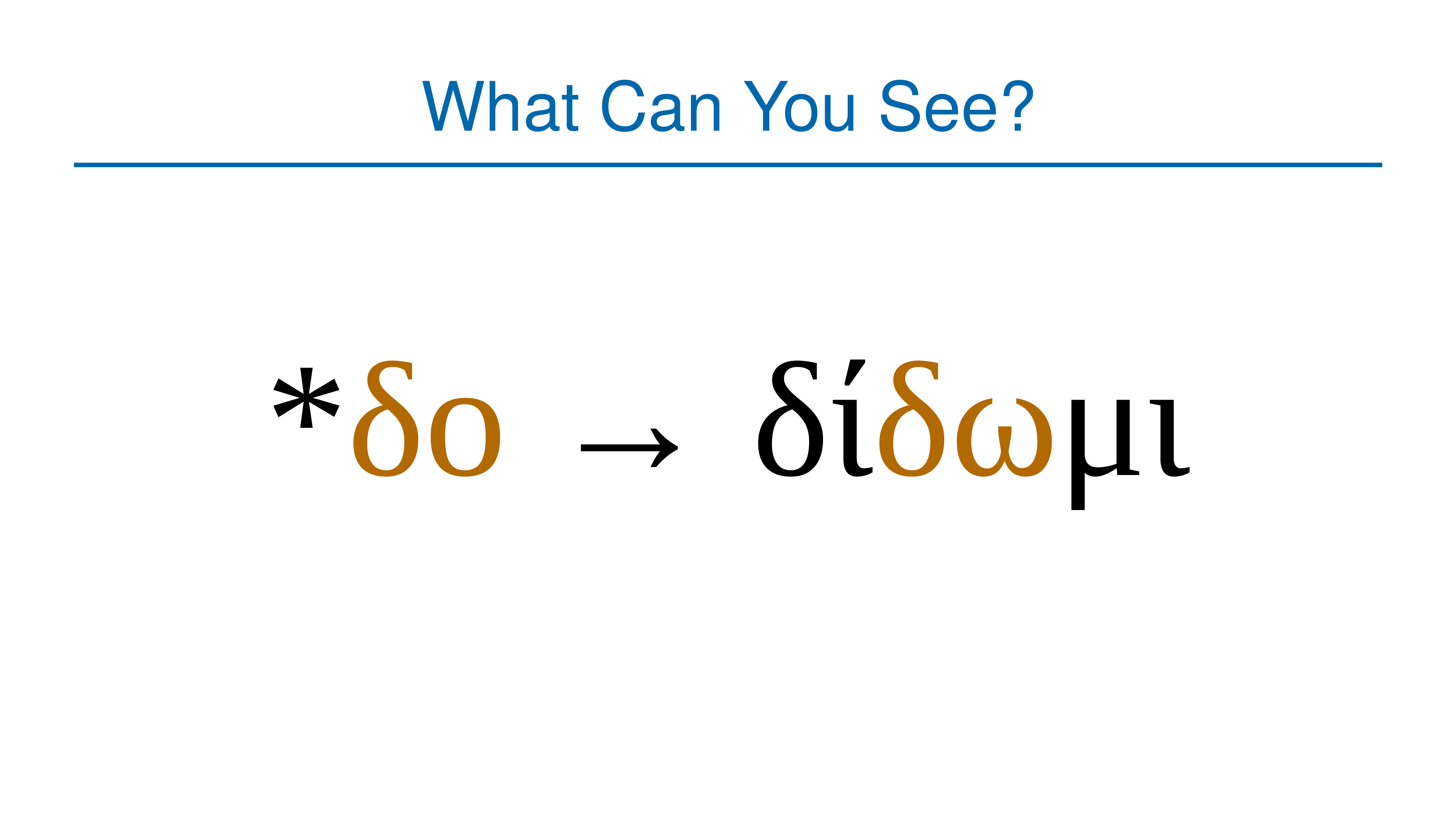

# What Can You See?
*δο → δίδωμι